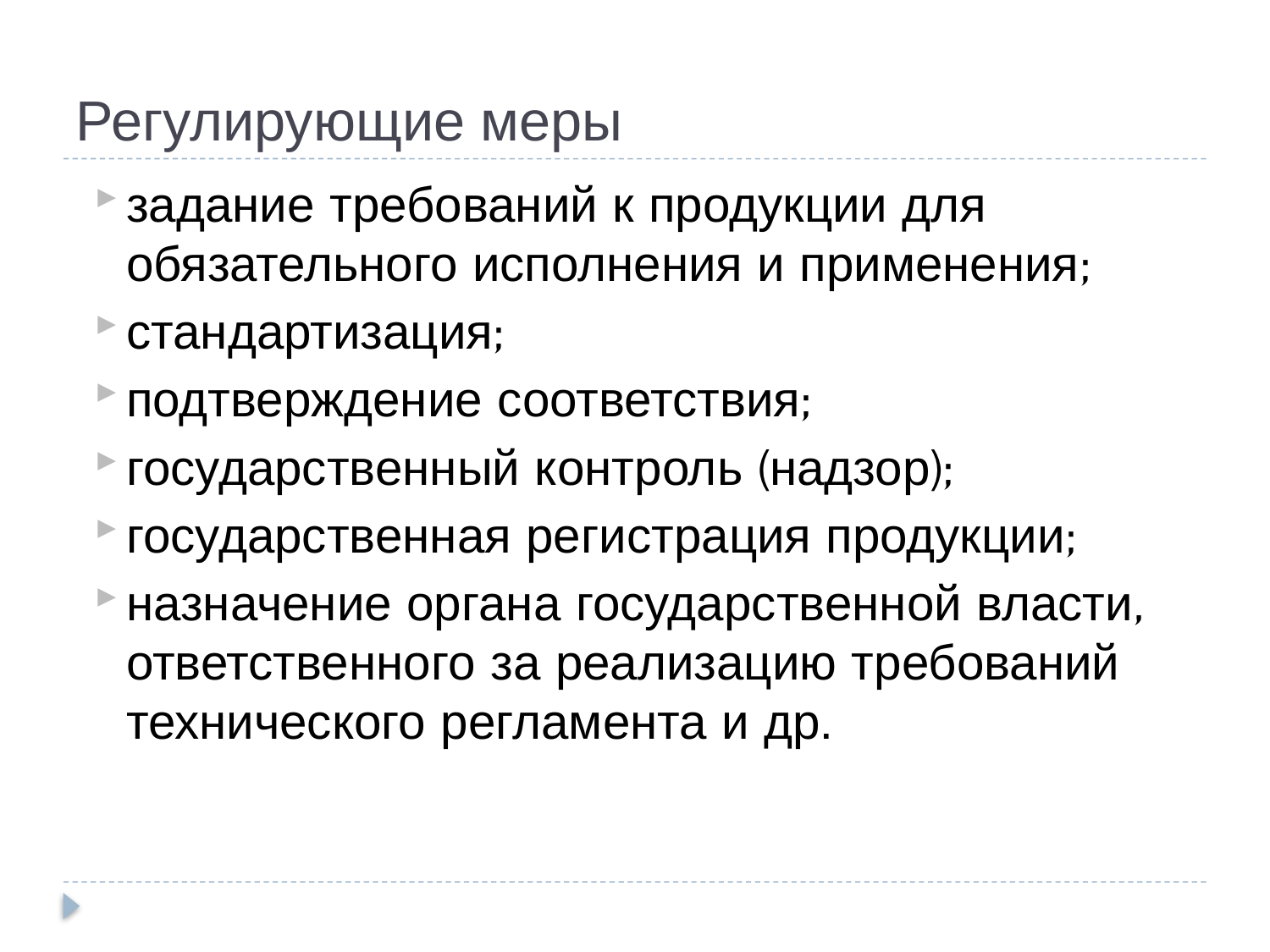

# Регулирующие меры
задание требований к продукции для обязательного исполнения и применения;
стандартизация;
подтверждение соответствия;
государственный контроль (надзор);
государственная регистрация продукции;
назначение органа государственной власти, ответственного за реализацию требований технического регламента и др.